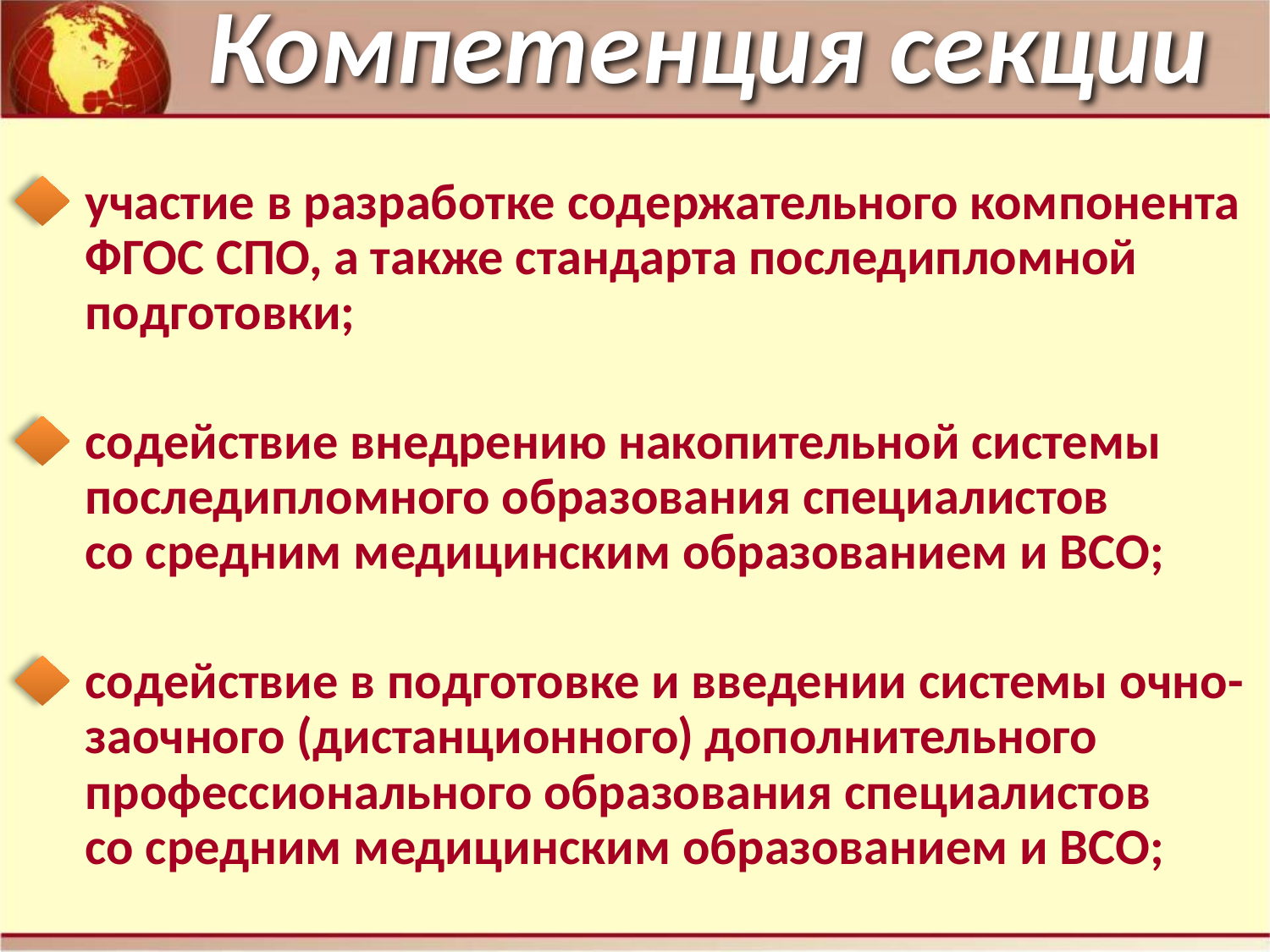

Компетенция секции
участие в разработке содержательного компонента ФГОС СПО, а также стандарта последипломной подготовки;
содействие внедрению накопительной системы последипломного образования специалистов              со средним медицинским образованием и ВСО;
содействие в подготовке и введении системы очно-заочного (дистанционного) дополнительного профессионального образования специалистов          со средним медицинским образованием и ВСО;